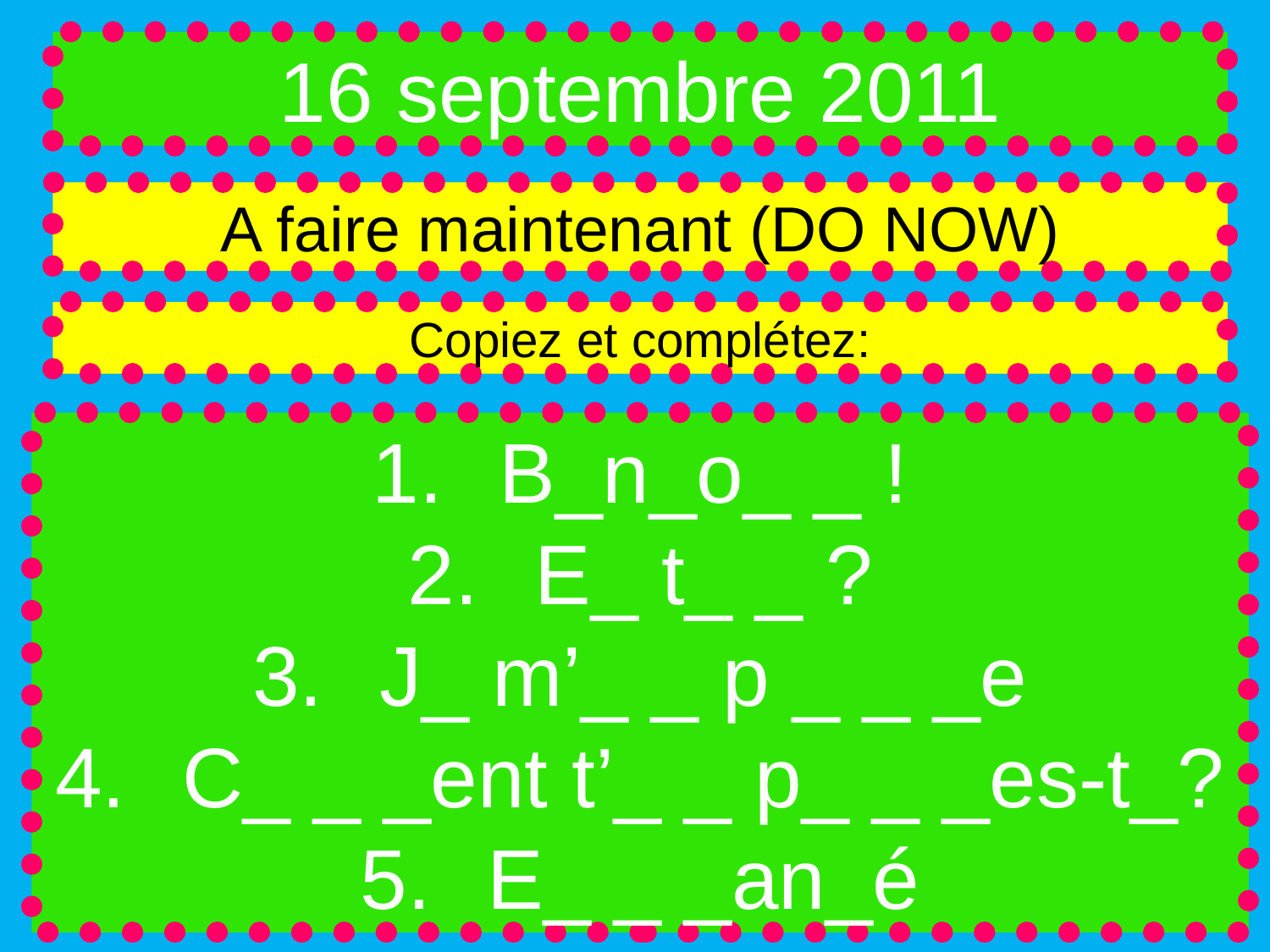

16 septembre 2011
A faire maintenant (DO NOW)
Copiez et complétez:
B_n_o_ _ !
E_ t_ _ ?
J_ m’_ _ p _ _ _e
C_ _ _ent t’_ _ p_ _ _es-t_?
E_ _ _an_é